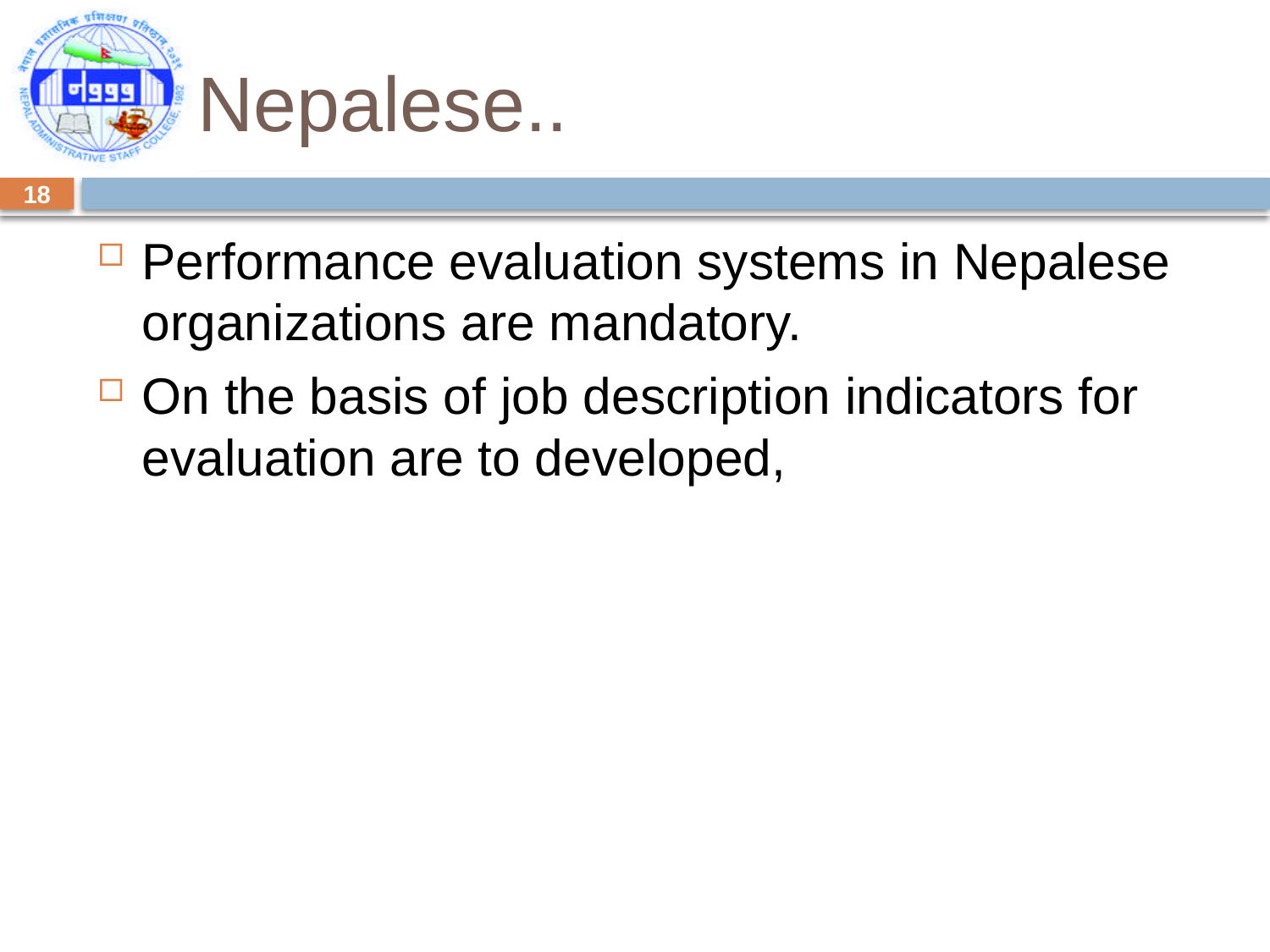

# Nepalese..
18
Performance evaluation systems in Nepalese organizations are mandatory.
On the basis of job description indicators for evaluation are to developed,